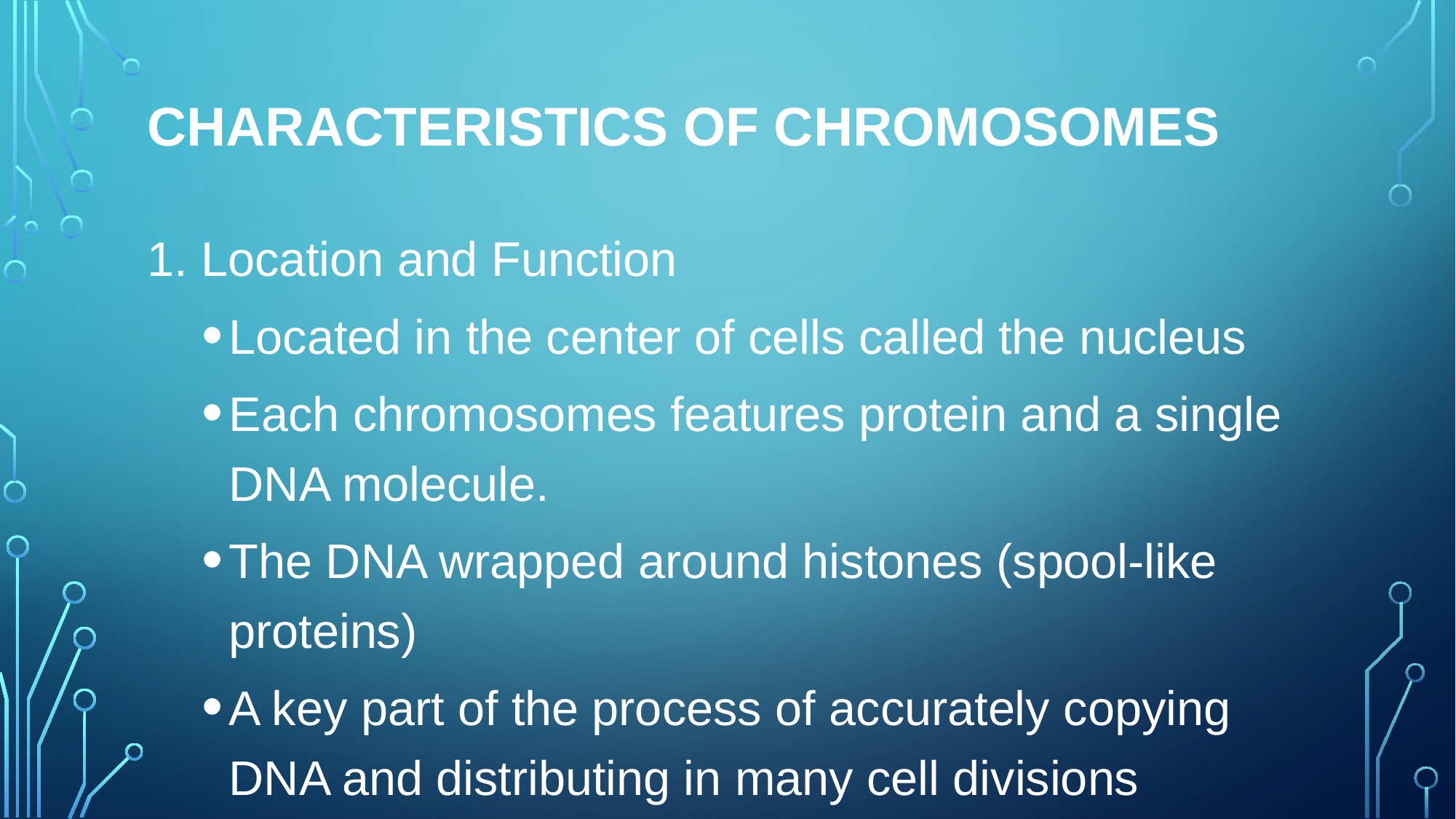

# Characteristics of Chromosomes
1. Location and Function
Located in the center of cells called the nucleus
Each chromosomes features protein and a single DNA molecule.
The DNA wrapped around histones (spool-like proteins)
A key part of the process of accurately copying DNA and distributing in many cell divisions